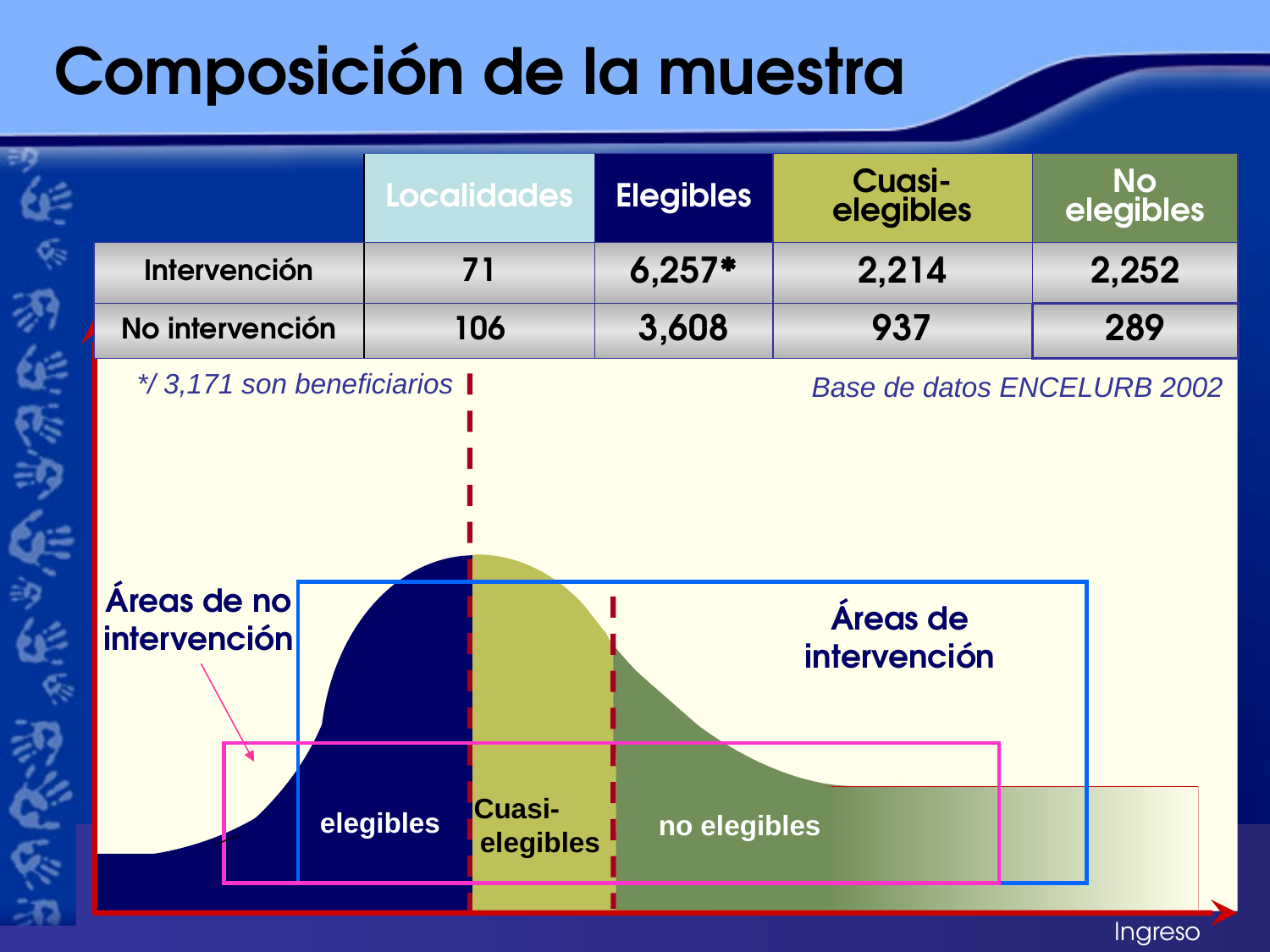

Composición de la muestra
|  | Localidades | Elegibles | Cuasi-elegibles | No elegibles |
| --- | --- | --- | --- | --- |
| Intervención | 71 | 6,257\* | 2,214 | 2,252 |
| No intervención | 106 | 3,608 | 937 | 289 |

Áreas de intervención

Cuasi-       elegibles

elegibles

no elegibles

Ingreso
*/ 3,171 son beneficiarios
Base de datos ENCELURB 2002
Áreas de no intervención